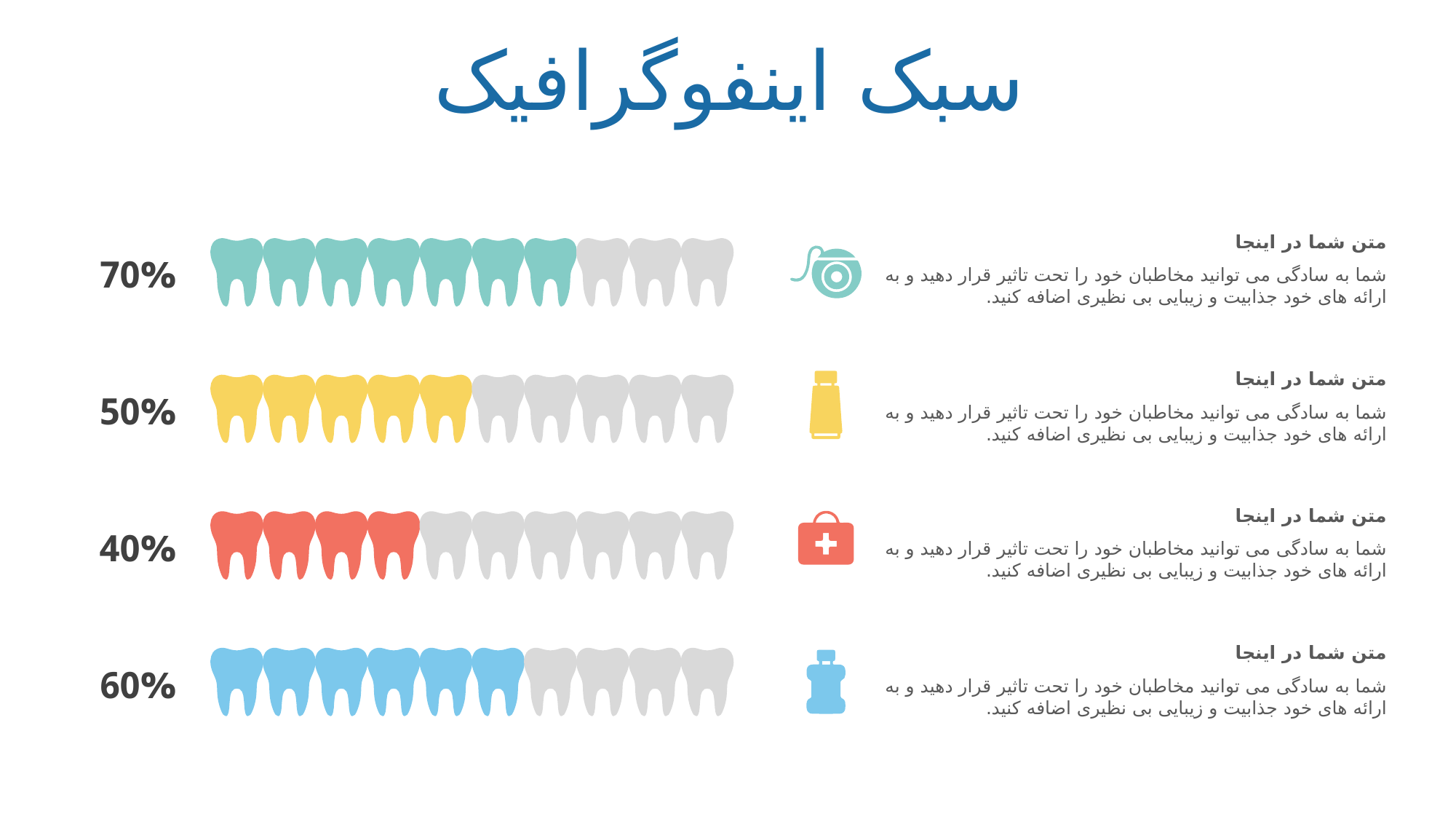

سبک اینفوگرافیک
متن شما در اینجا
شما به سادگی می توانید مخاطبان خود را تحت تاثیر قرار دهید و به ارائه های خود جذابیت و زیبایی بی نظیری اضافه کنید.

70%

متن شما در اینجا
شما به سادگی می توانید مخاطبان خود را تحت تاثیر قرار دهید و به ارائه های خود جذابیت و زیبایی بی نظیری اضافه کنید.

50%
متن شما در اینجا
شما به سادگی می توانید مخاطبان خود را تحت تاثیر قرار دهید و به ارائه های خود جذابیت و زیبایی بی نظیری اضافه کنید.

40%
متن شما در اینجا
شما به سادگی می توانید مخاطبان خود را تحت تاثیر قرار دهید و به ارائه های خود جذابیت و زیبایی بی نظیری اضافه کنید.

60%